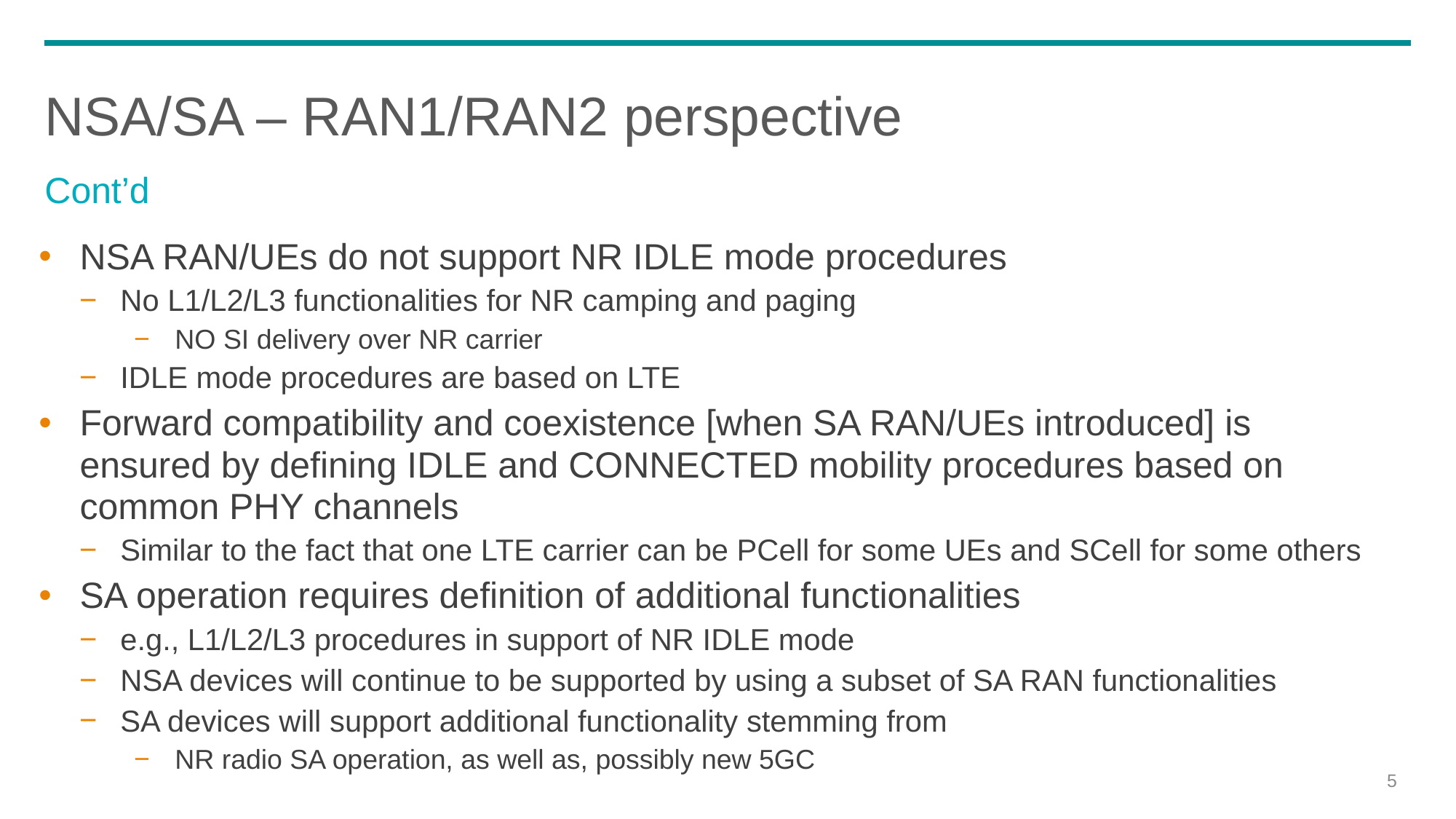

# NSA/SA – RAN1/RAN2 perspective
Cont’d
NSA RAN/UEs do not support NR IDLE mode procedures
No L1/L2/L3 functionalities for NR camping and paging
NO SI delivery over NR carrier
IDLE mode procedures are based on LTE
Forward compatibility and coexistence [when SA RAN/UEs introduced] is ensured by defining IDLE and CONNECTED mobility procedures based on common PHY channels
Similar to the fact that one LTE carrier can be PCell for some UEs and SCell for some others
SA operation requires definition of additional functionalities
e.g., L1/L2/L3 procedures in support of NR IDLE mode
NSA devices will continue to be supported by using a subset of SA RAN functionalities
SA devices will support additional functionality stemming from
NR radio SA operation, as well as, possibly new 5GC

5